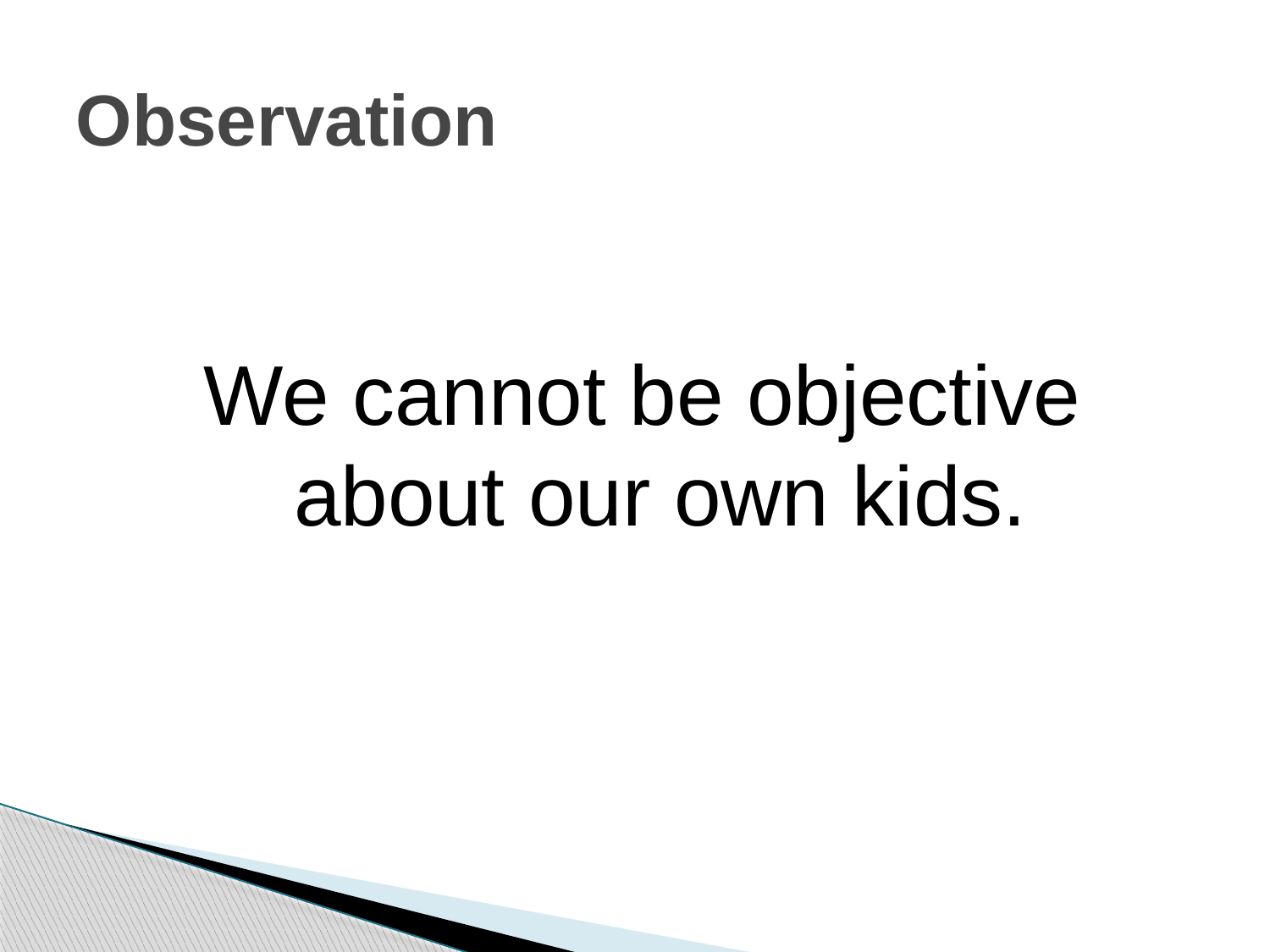

# Observation

We cannot be objective about our own kids.